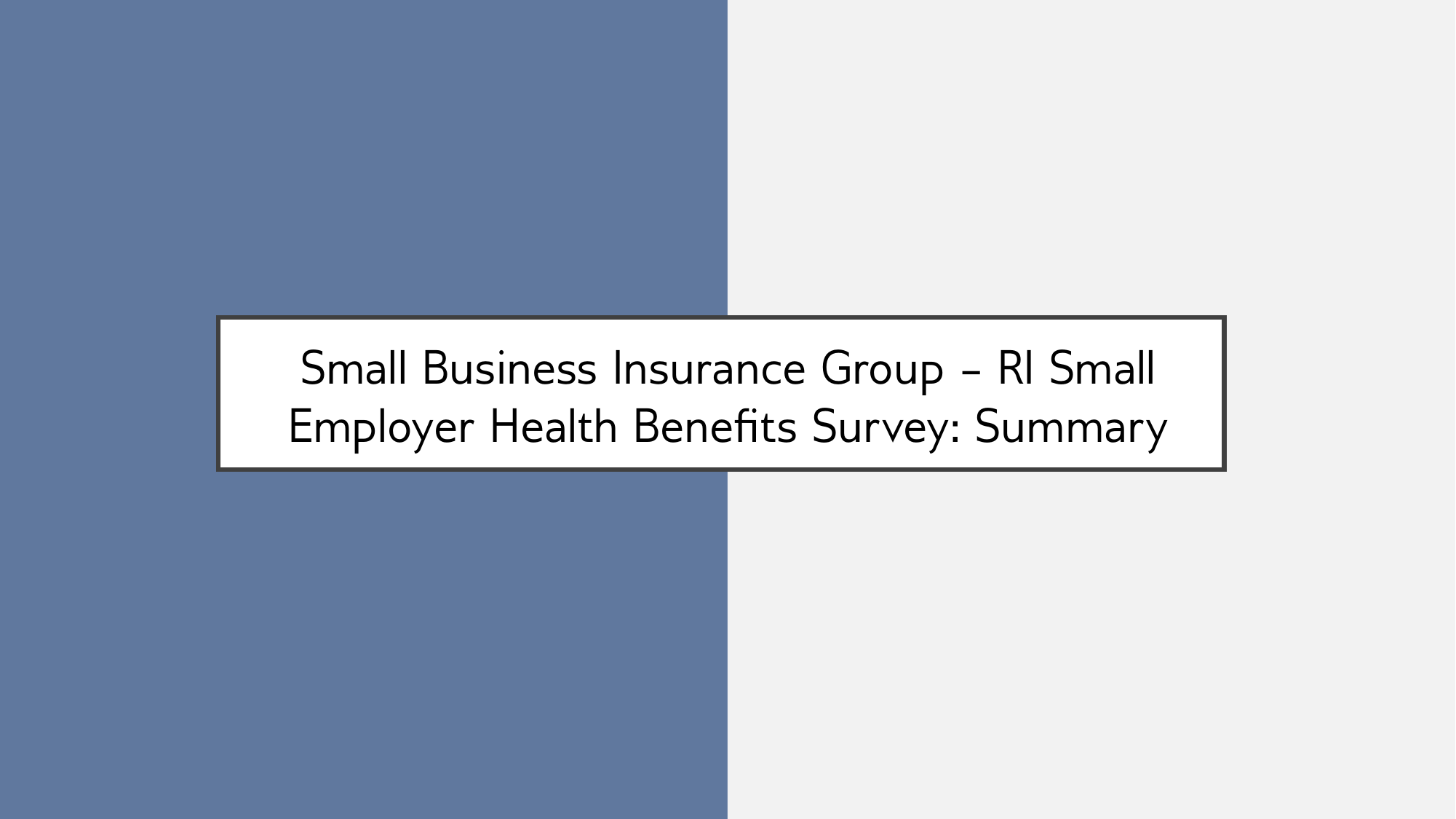

#
Small Business Insurance Group – RI Small Employer Health Benefits Survey: Summary